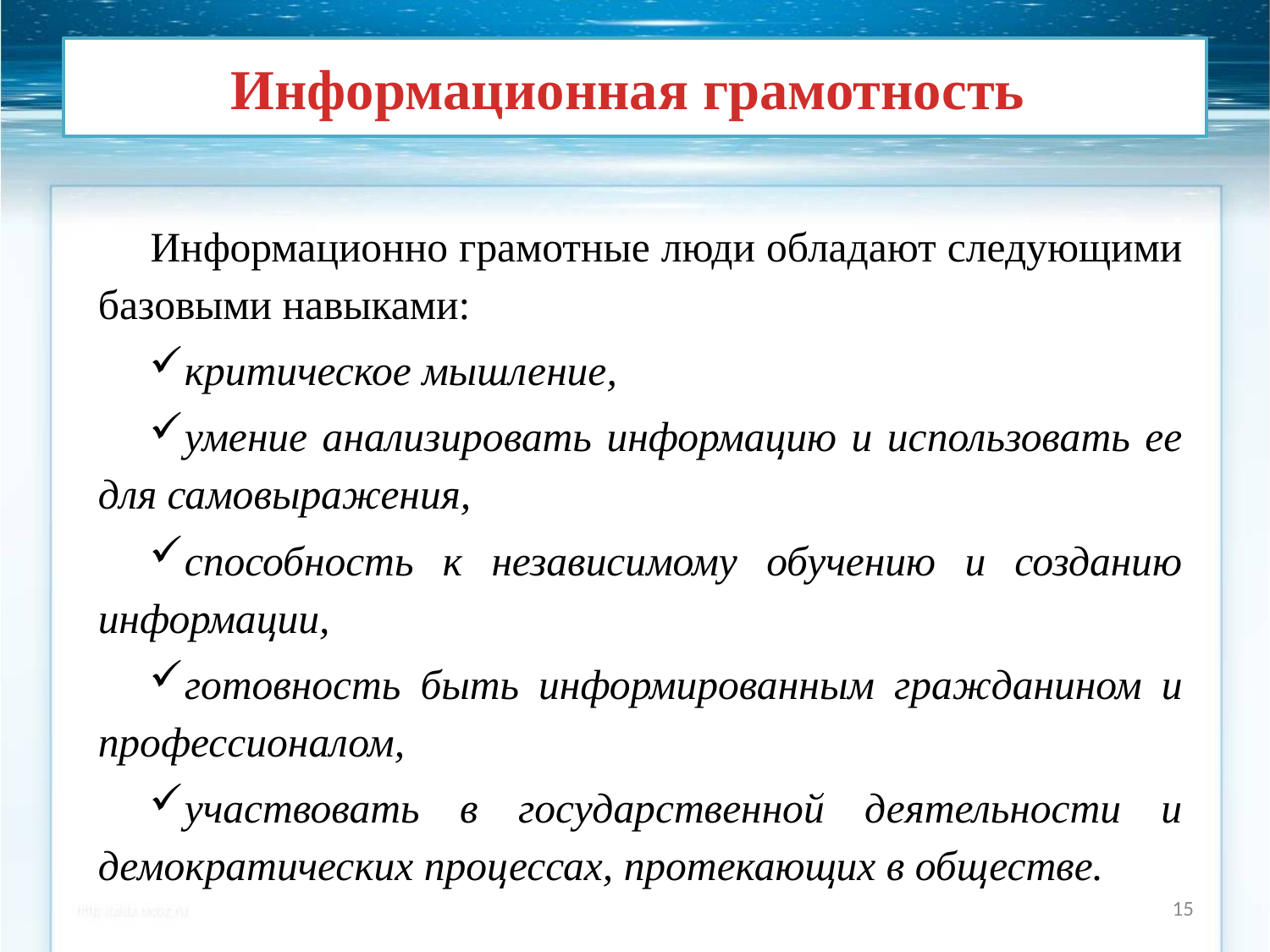

# Информационная грамотность
Информационно грамотные люди обладают следующими базовыми навыками:
критическое мышление,
умение анализировать информацию и использовать ее для самовыражения,
способность к независимому обучению и созданию информации,
готовность быть информированным гражданином и профессионалом,
участвовать в государственной деятельности и демократических процессах, протекающих в обществе.

15